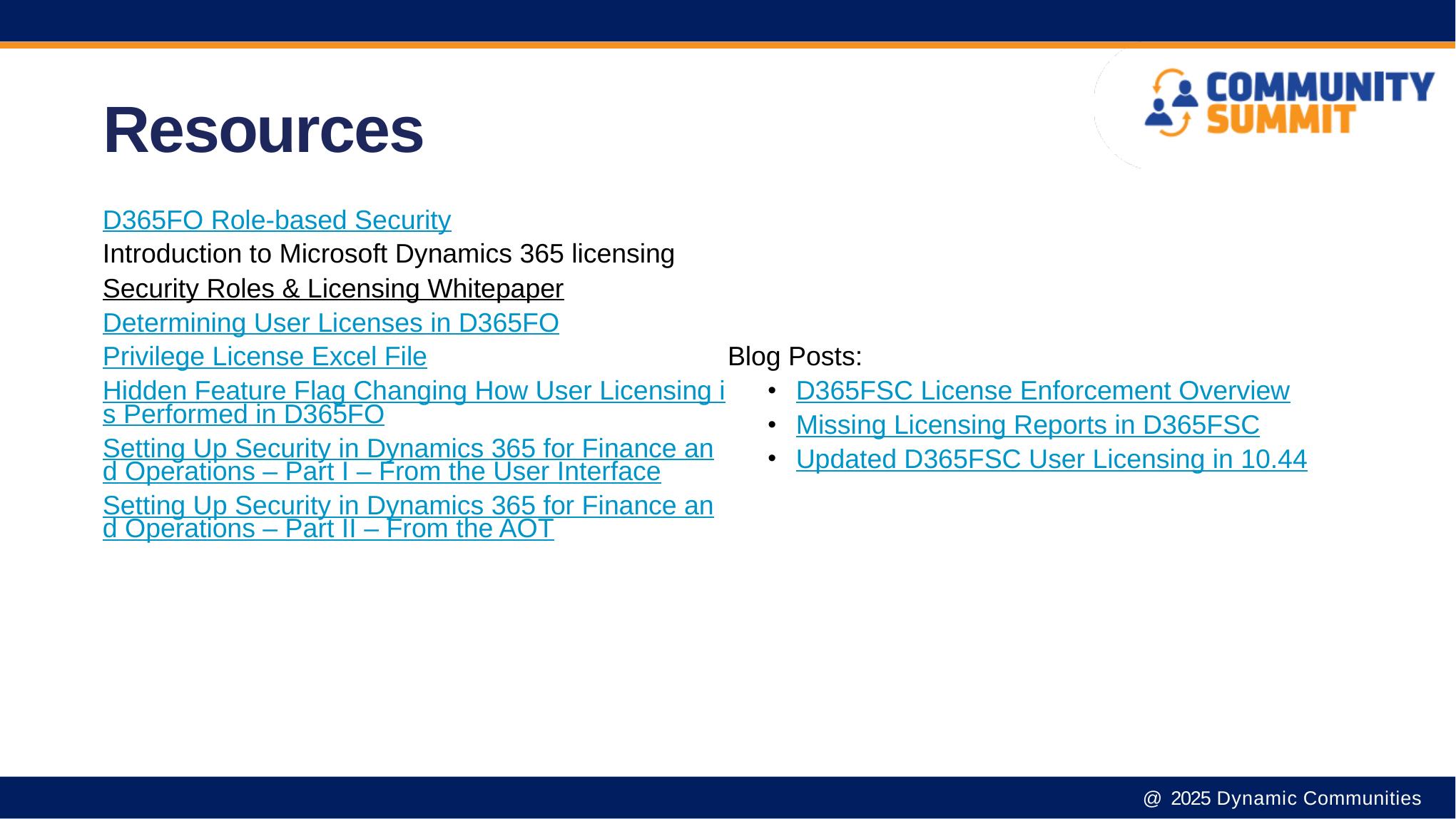

# Resources
D365FO Role-based Security
Introduction to Microsoft Dynamics 365 licensing
Security Roles & Licensing Whitepaper‎
Determining User Licenses in D365FO
Privilege License Excel File
Hidden Feature Flag Changing How User Licensing is Performed in D365FO
Setting Up Security in Dynamics 365 for Finance and Operations – Part I – From the User Interface
Setting Up Security in Dynamics 365 for Finance and Operations – Part II – From the AOT

Blog Posts:
D365FSC License Enforcement Overview
Missing Licensing Reports in D365FSC
Updated D365FSC User Licensing in 10.44